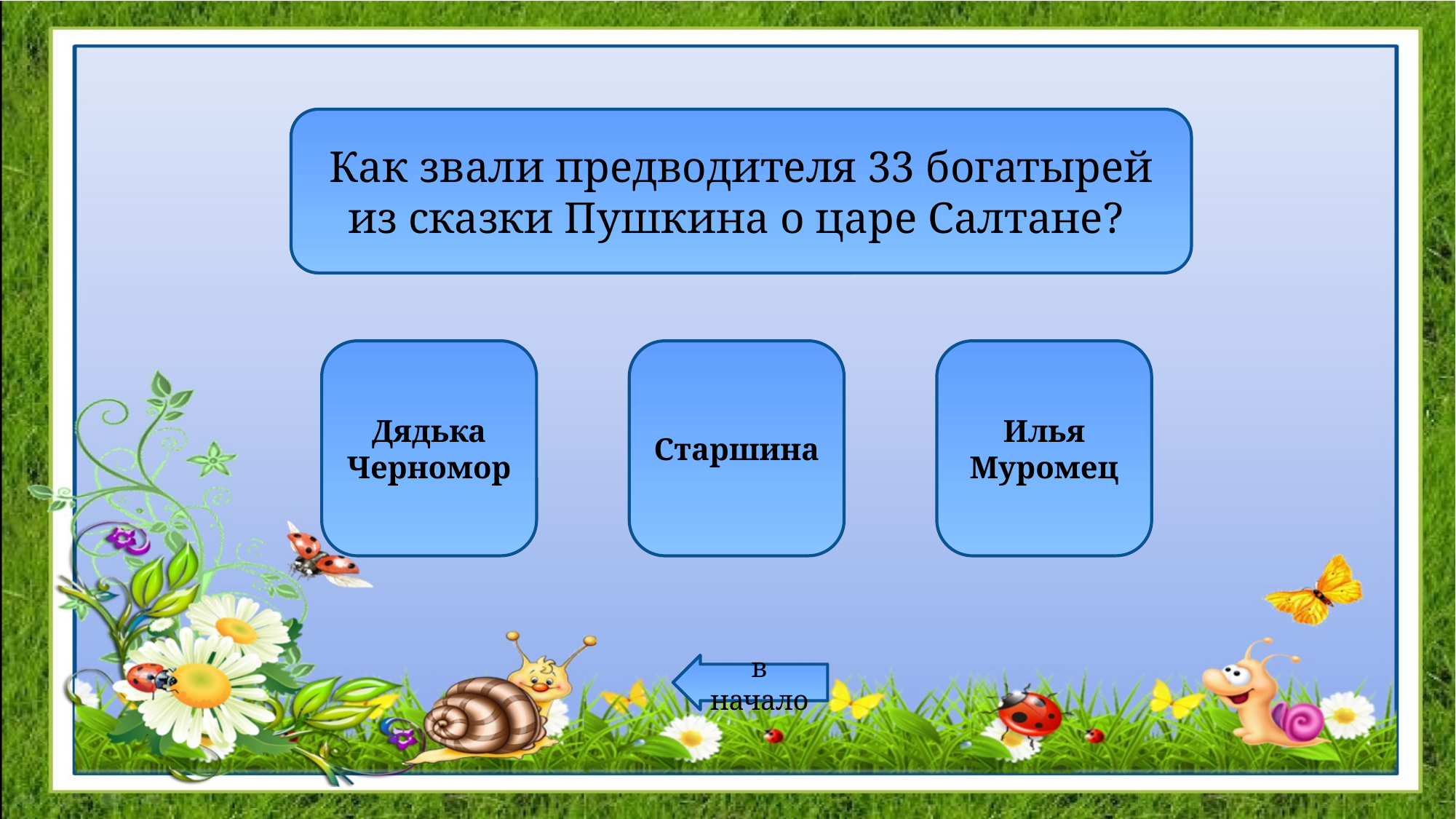

Как звали предводителя 33 богатырей из сказки Пушкина о царе Салтане?
Дядька Черномор
Старшина
Илья Муромец
в начало